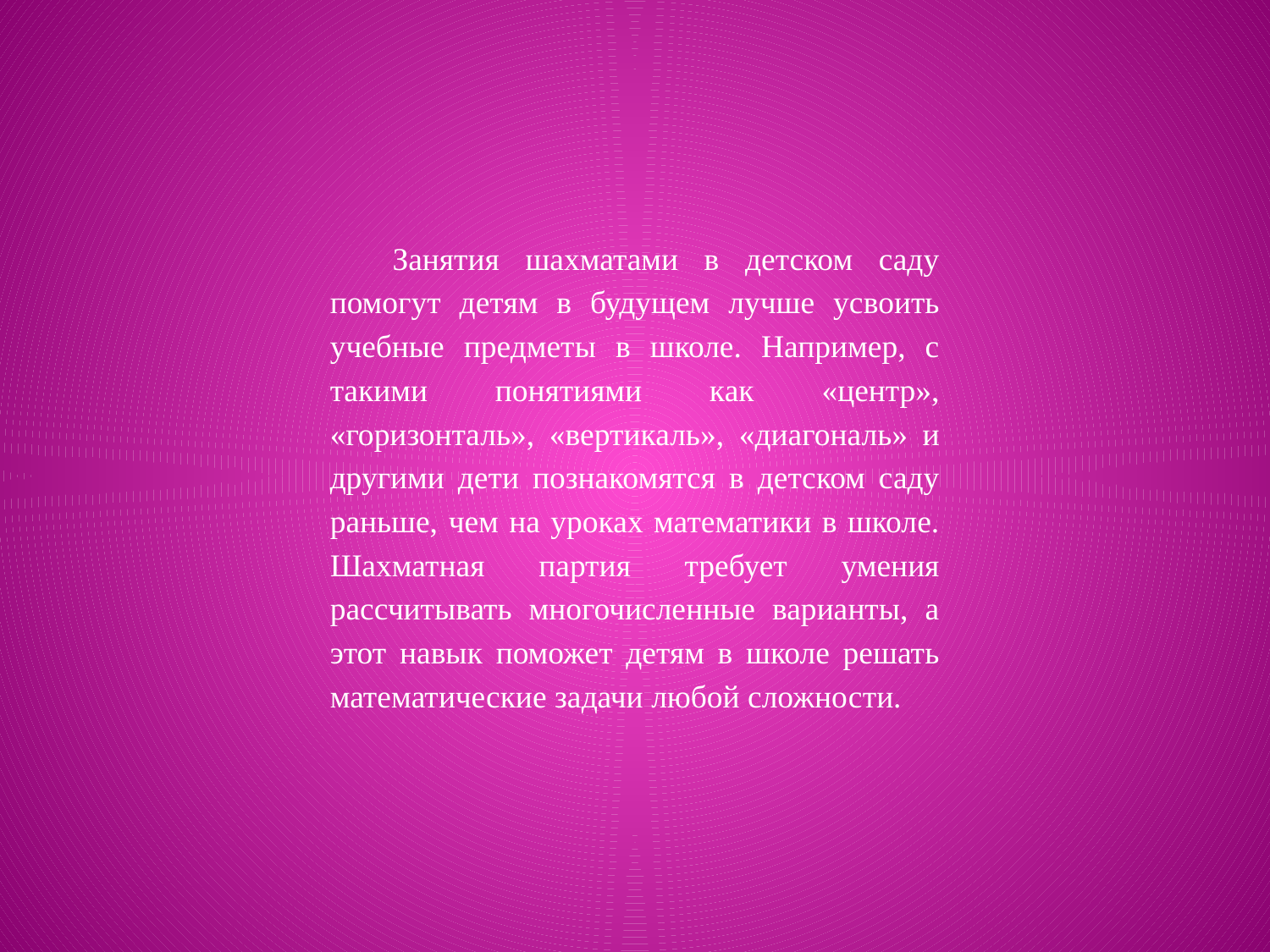

Занятия шахматами в детском саду помогут детям в будущем лучше усвоить учебные предметы в школе. Например, с такими понятиями как «центр», «горизонталь», «вертикаль», «диагональ» и другими дети познакомятся в детском саду раньше, чем на уроках математики в школе. Шахматная партия требует умения рассчитывать многочисленные варианты, а этот навык поможет детям в школе решать математические задачи любой сложности.